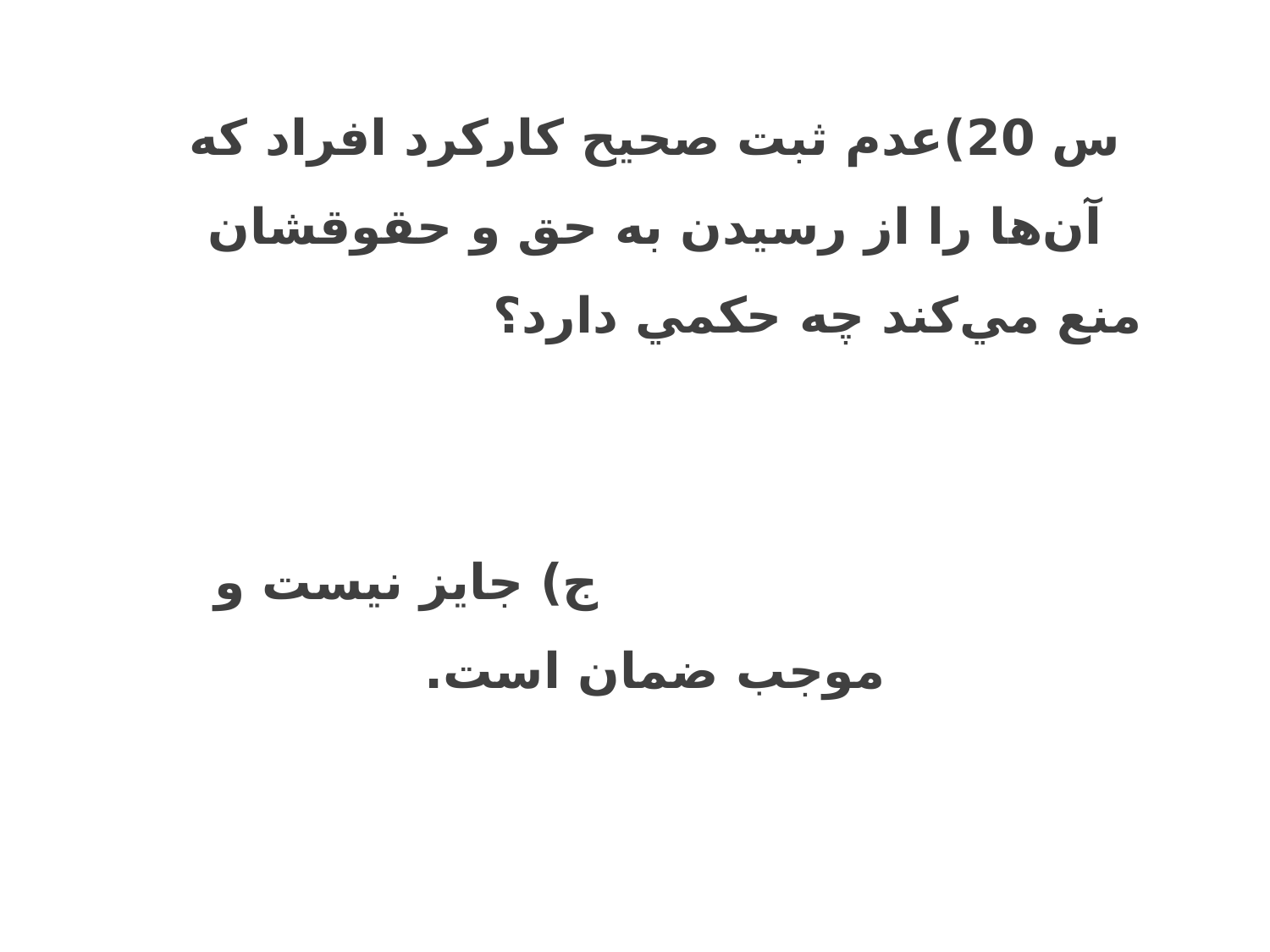

س 20)عدم ثبت صحيح كاركرد افراد كه آن‌ها را از رسيدن به حق و حقوقشان منع مي‌كند چه حكمي دارد؟                                                                                                                                                                   ج) جايز نيست و موجب ضمان است.